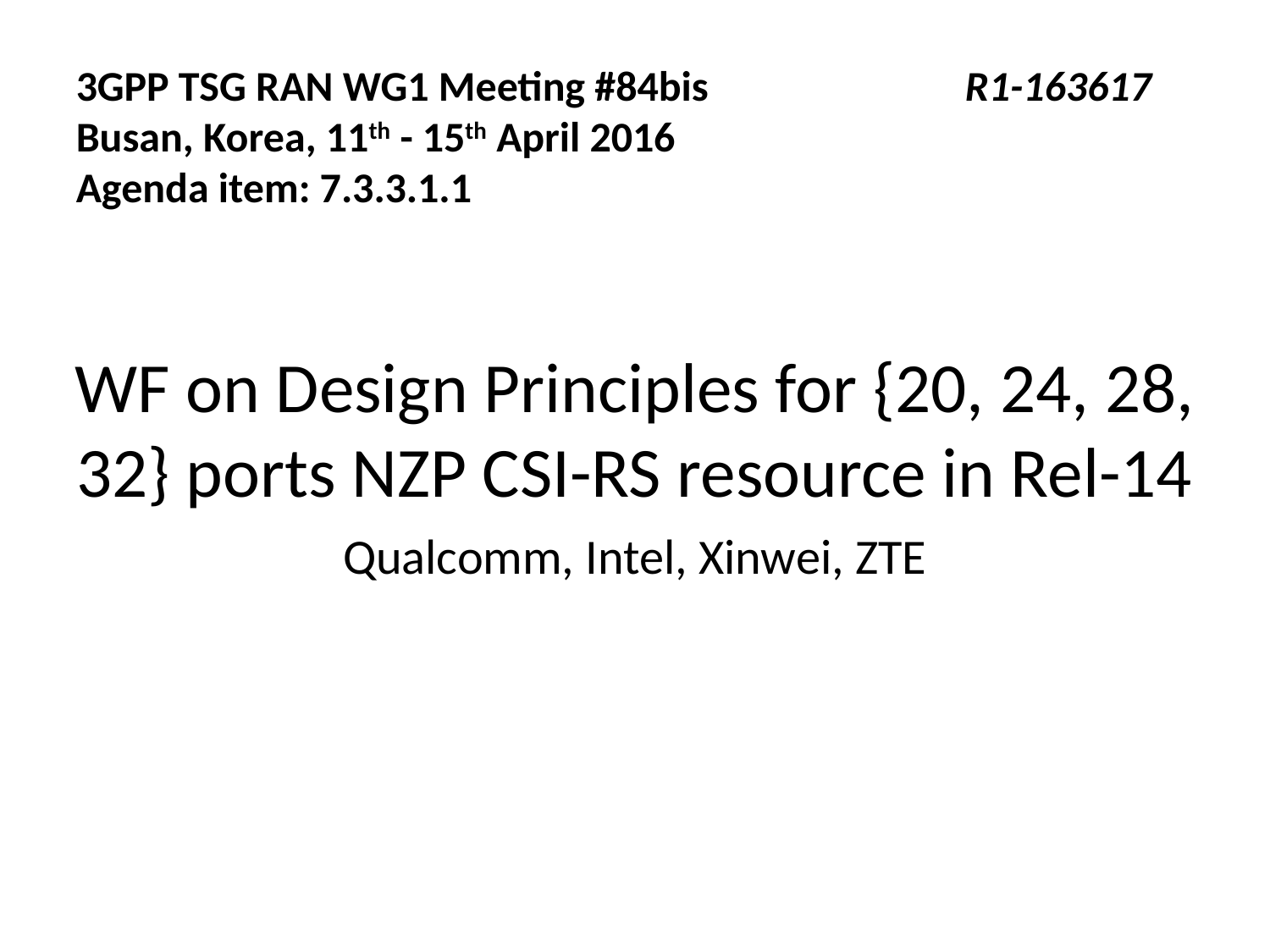

3GPP TSG RAN WG1 Meeting #84bis			R1-163617
Busan, Korea, 11th - 15th April 2016
Agenda item: 7.3.3.1.1
WF on Design Principles for {20, 24, 28, 32} ports NZP CSI-RS resource in Rel-14
Qualcomm, Intel, Xinwei, ZTE